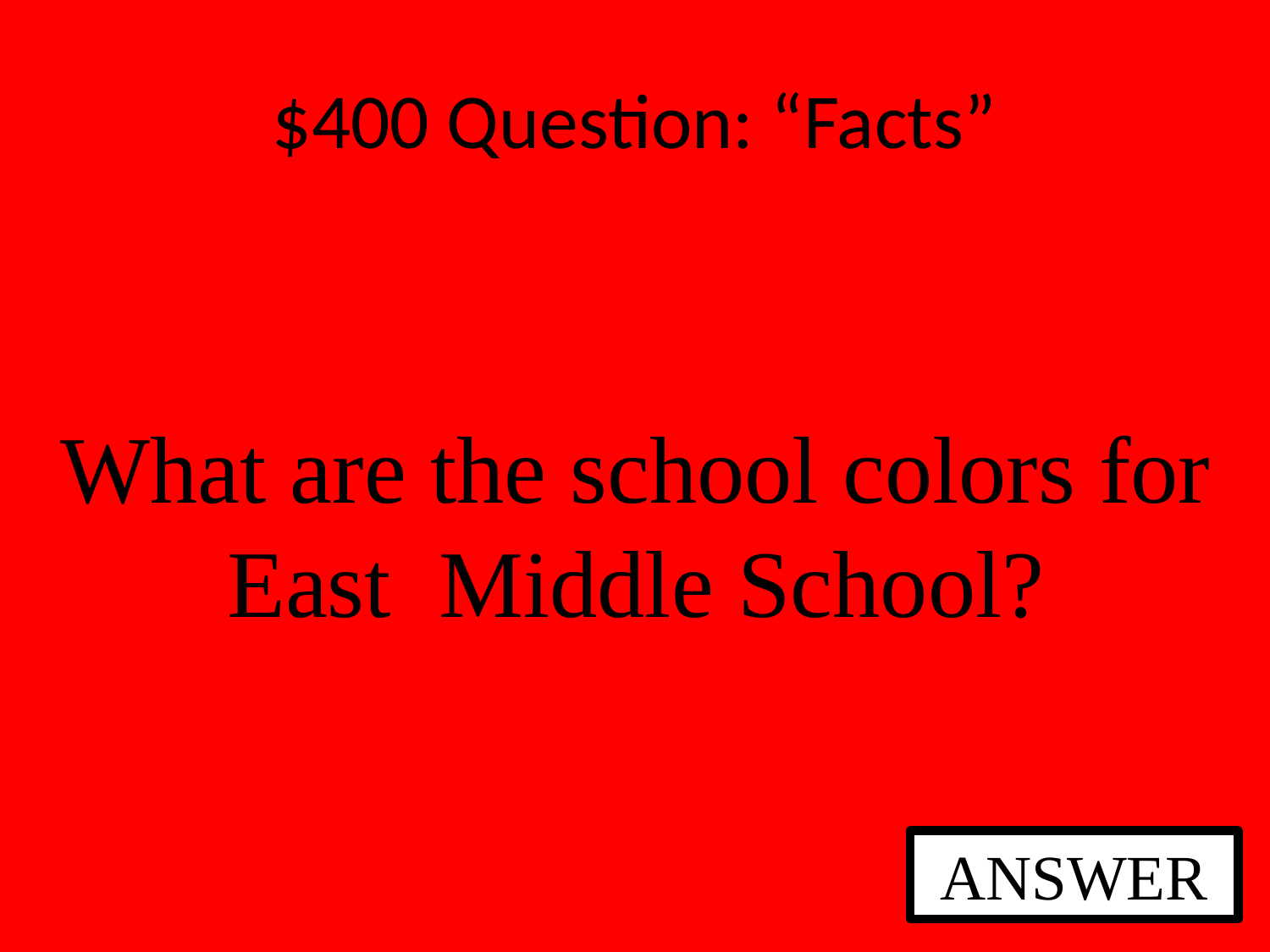

# $400 Question: “Facts”
What are the school colors for
East  Middle School?
ANSWER